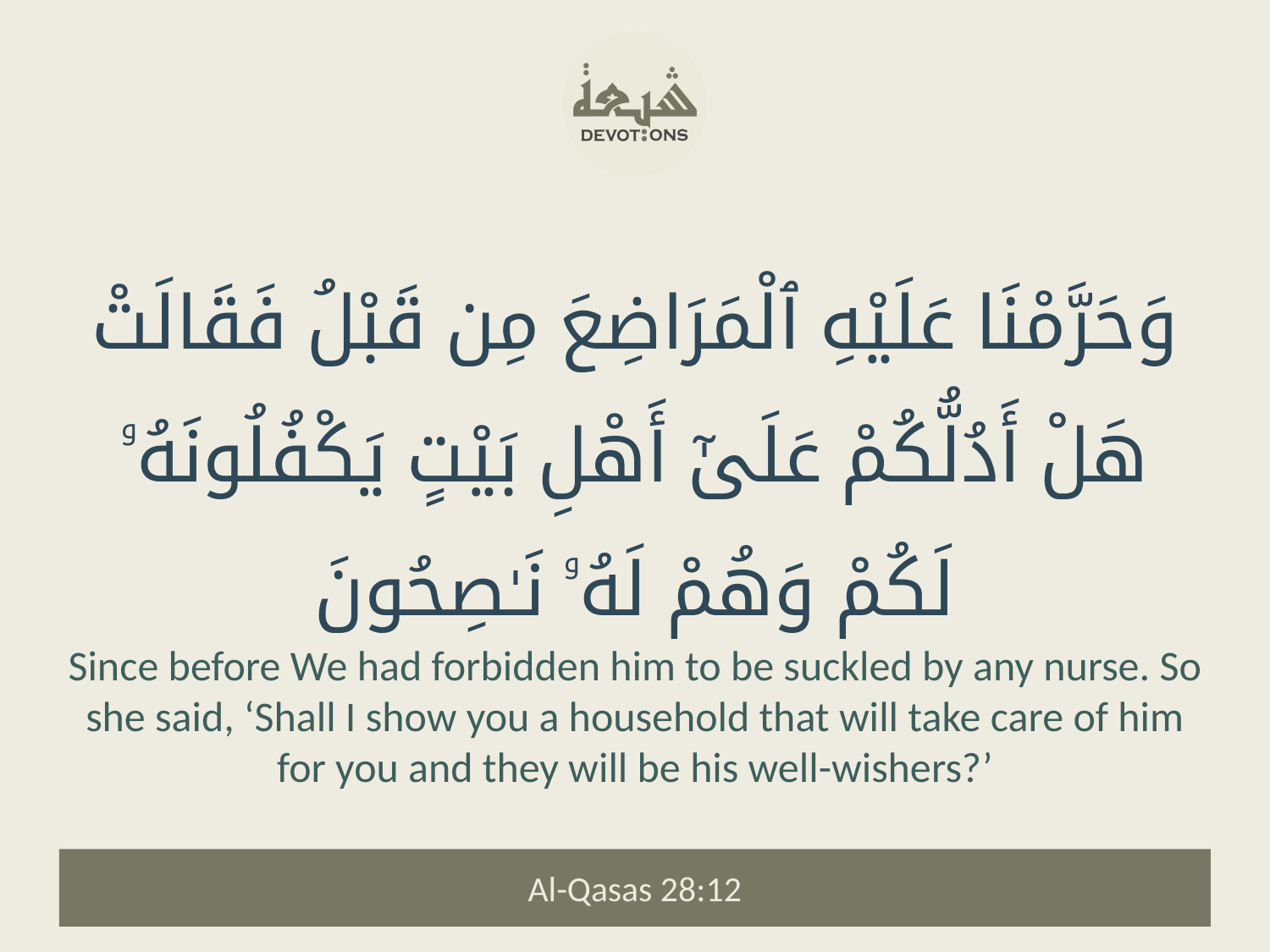

وَحَرَّمْنَا عَلَيْهِ ٱلْمَرَاضِعَ مِن قَبْلُ فَقَالَتْ هَلْ أَدُلُّكُمْ عَلَىٰٓ أَهْلِ بَيْتٍ يَكْفُلُونَهُۥ لَكُمْ وَهُمْ لَهُۥ نَـٰصِحُونَ
Since before We had forbidden him to be suckled by any nurse. So she said, ‘Shall I show you a household that will take care of him for you and they will be his well-wishers?’
Al-Qasas 28:12